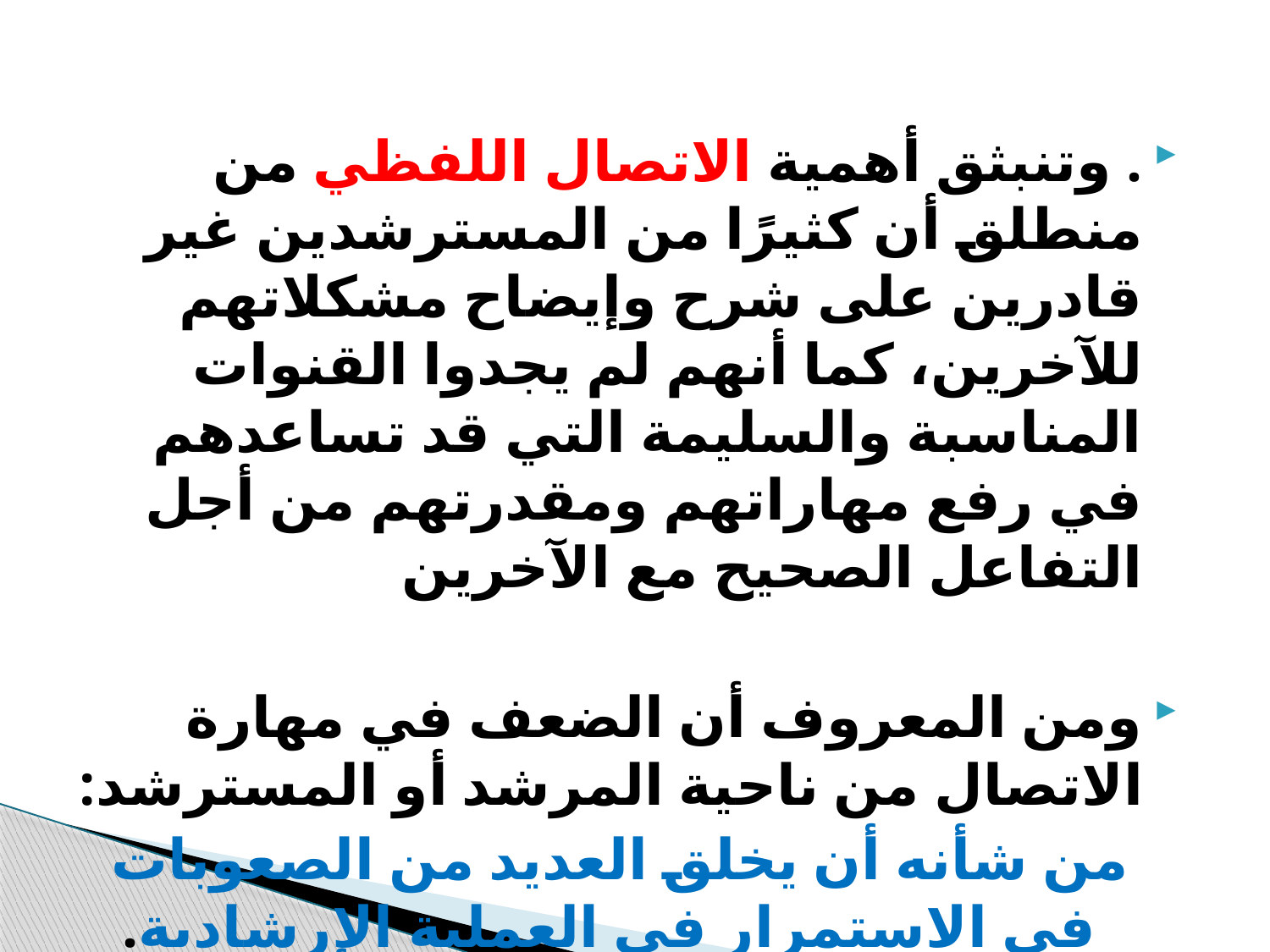

. وتنبثق أهمية الاتصال اللفظي من منطلق أن كثيرًا من المسترشدين غير قادرين على شرح وإيضاح مشكلاتهم للآخرين، كما أنهم لم يجدوا القنوات المناسبة والسليمة التي قد تساعدهم في رفع مهاراتهم ومقدرتهم من أجل التفاعل الصحيح مع الآخرين

ومن المعروف أن الضعف في مهارة الاتصال من ناحية المرشد أو المسترشد:
 من شأنه أن يخلق العديد من الصعوبات في الاستمرار في العملية الإرشادية.